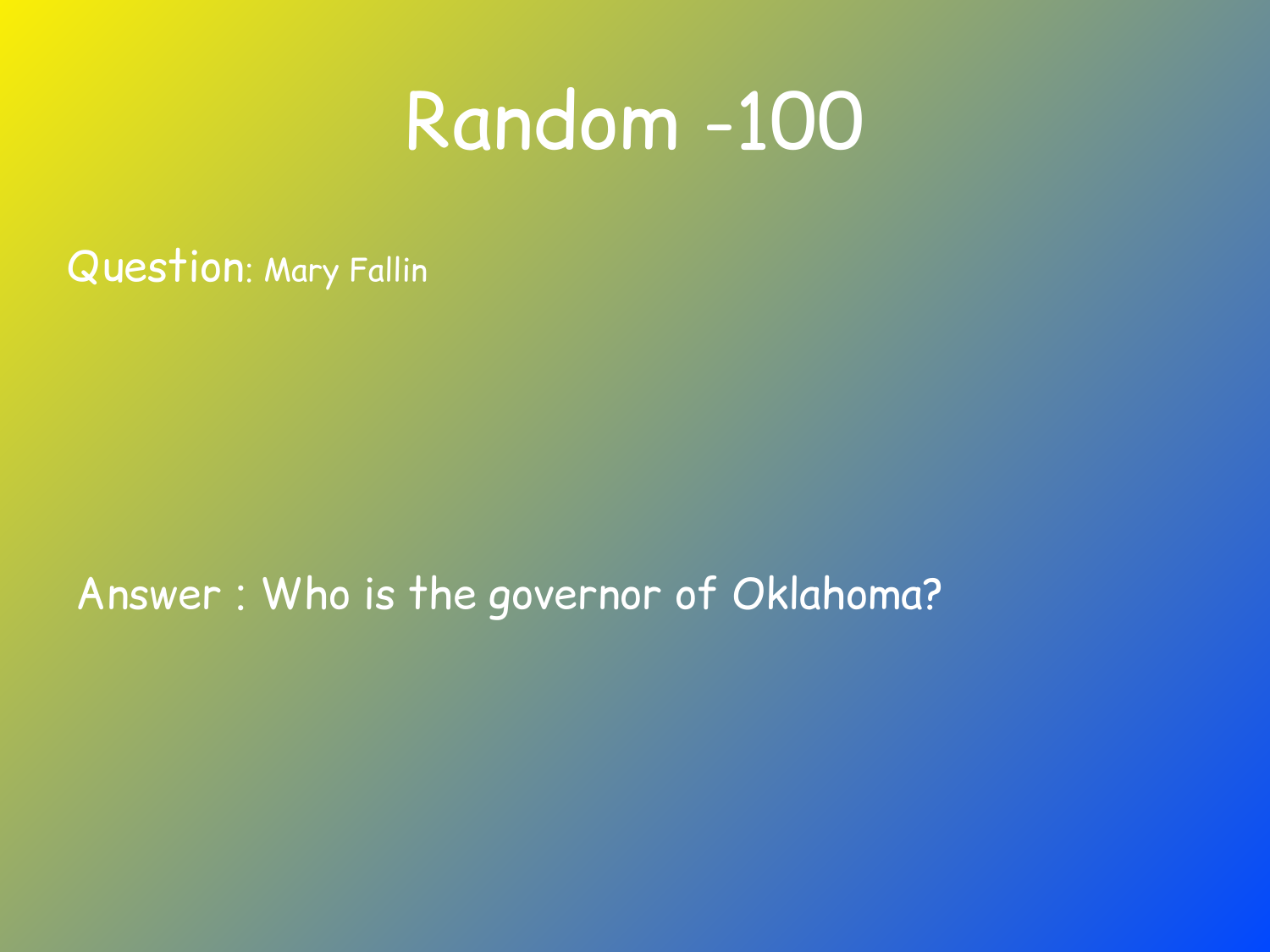

# Random -100
Question: Mary Fallin
Answer : Who is the governor of Oklahoma?